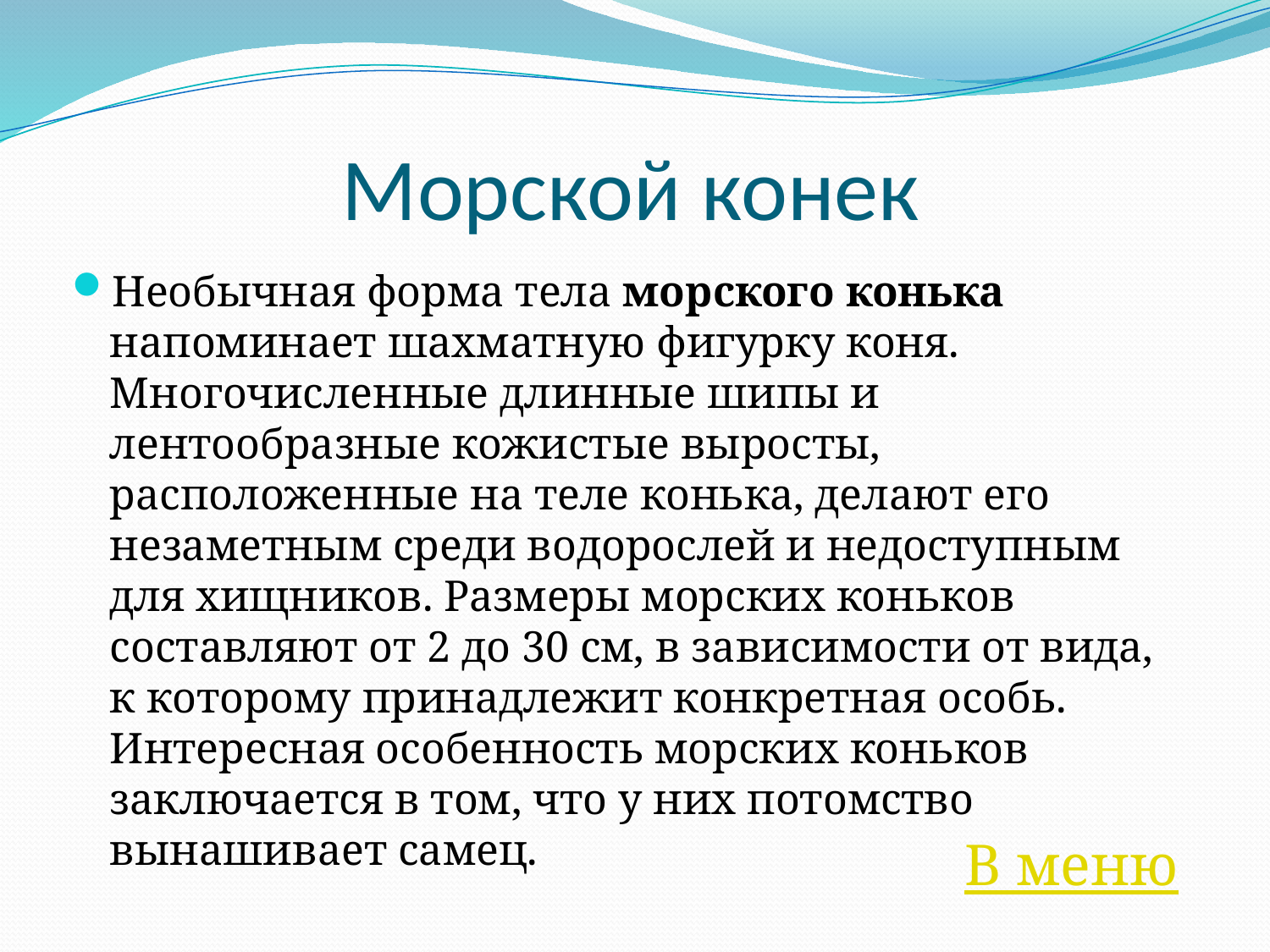

# Морской конек
Необычная форма тела морского конька напоминает шахматную фигурку коня. Многочисленные длинные шипы и лентообразные кожистые выросты, расположенные на теле конька, делают его незаметным среди водорослей и недоступным для хищников. Размеры морских коньков составляют от 2 до 30 см, в зависимости от вида, к которому принадлежит конкретная особь. Интересная особенность морских коньков заключается в том, что у них потомство вынашивает самец.
В меню